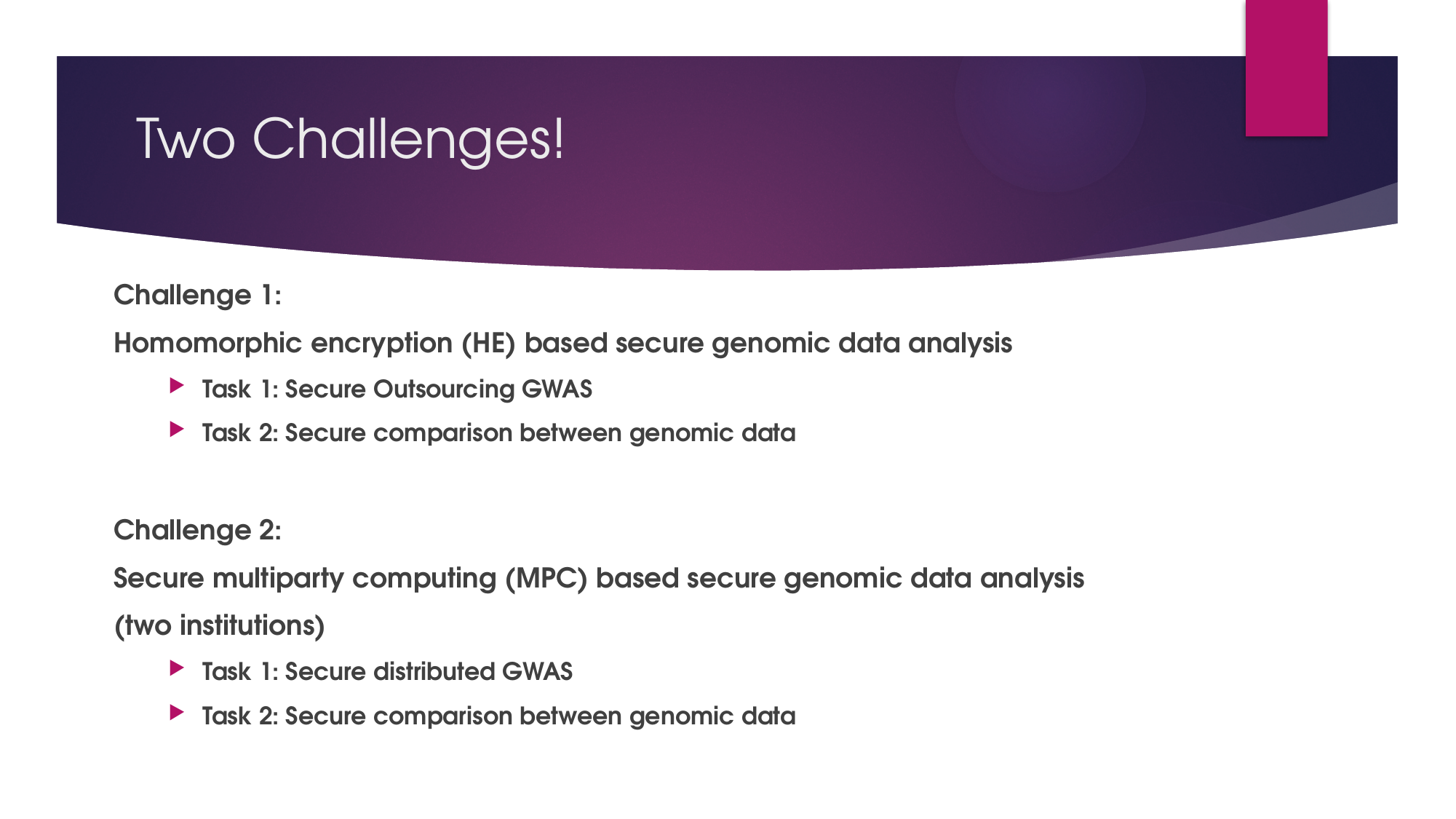

# Two Challenges!
Challenge 1:
Homomorphic encryption (HE) based secure genomic data analysis
Task 1: Secure Outsourcing GWAS
Task 2: Secure comparison between genomic data

Challenge 2:
Secure multiparty computing (MPC) based secure genomic data analysis
(two institutions)
Task 1: Secure distributed GWAS
Task 2: Secure comparison between genomic data